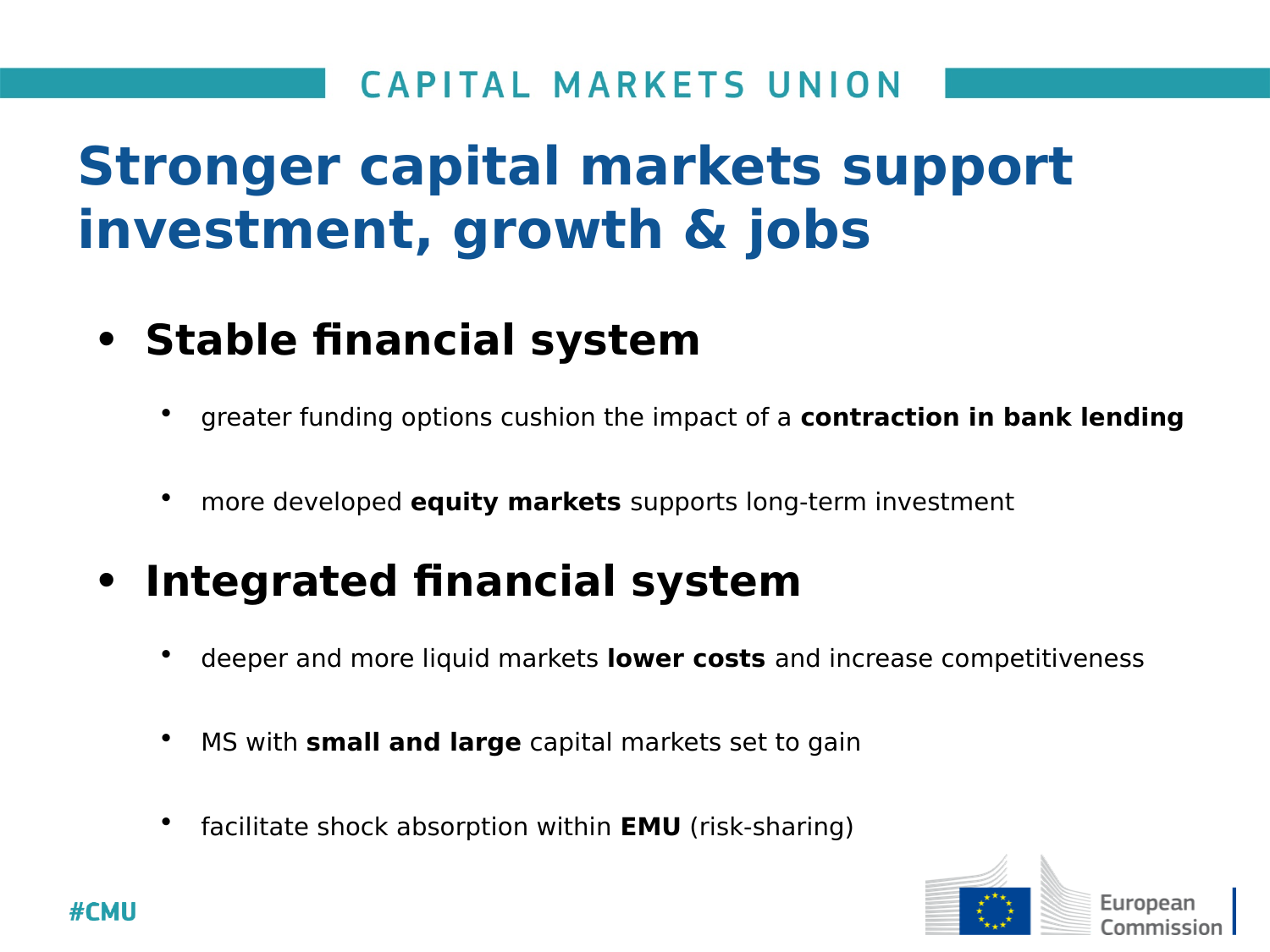

Stronger capital markets support investment, growth & jobs

Stable financial system

greater funding options cushion the impact of a contraction in bank lending

more developed equity markets supports long-term investment

Integrated financial system

deeper and more liquid markets lower costs and increase competitiveness

MS with small and large capital markets set to gain

facilitate shock absorption within EMU (risk-sharing)